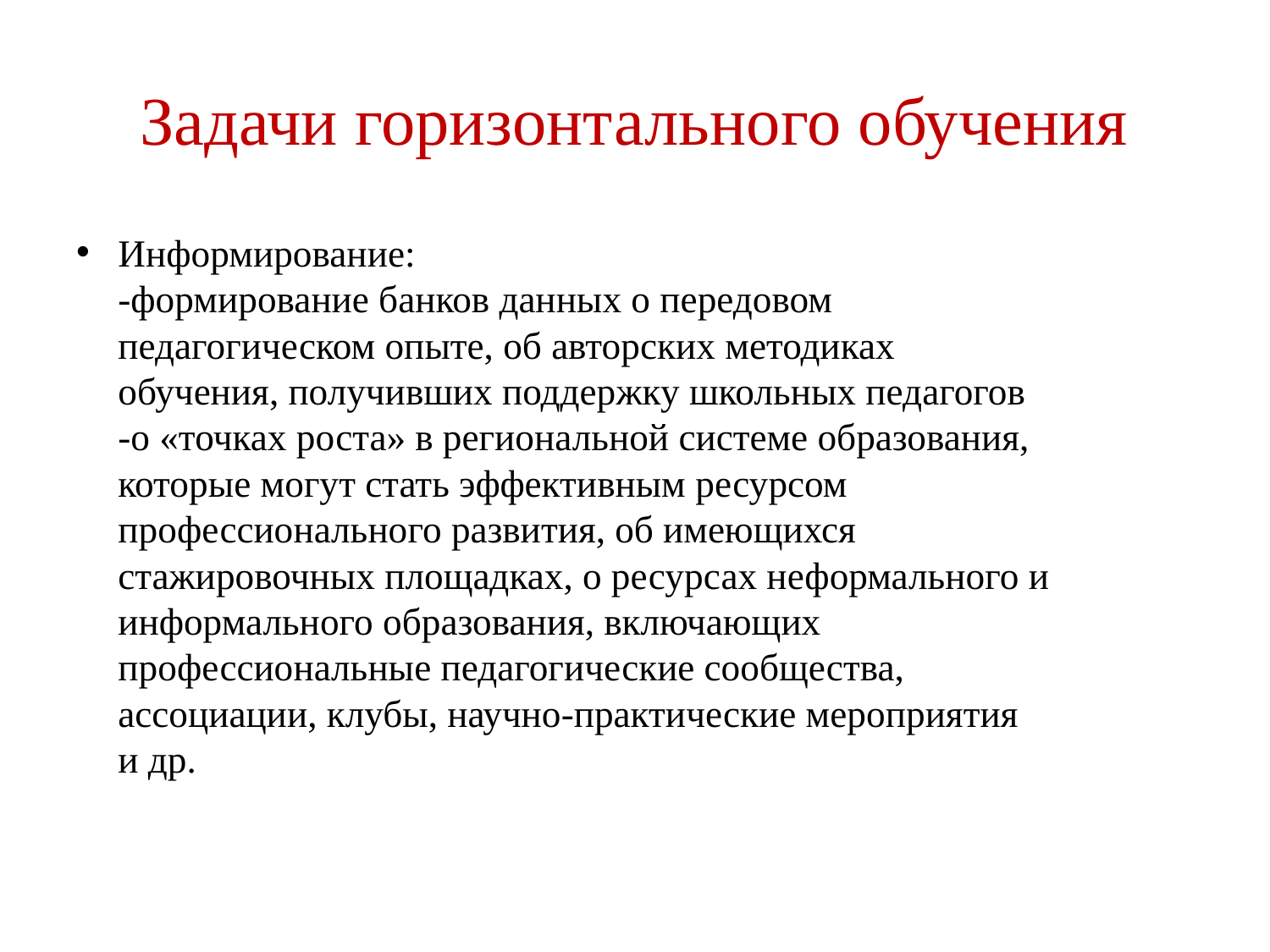

# Задачи горизонтального обучения
Информирование:
-формирование банков данных о передовом
педагогическом опыте, об авторских методиках
обучения, получивших поддержку школьных педагогов
-о «точках роста» в региональной системе образования,
которые могут стать эффективным ресурсом
профессионального развития, об имеющихся
стажировочных площадках, о ресурсах неформального и информального образования, включающих
профессиональные педагогические сообщества,
ассоциации, клубы, научно-практические мероприятия
и др.